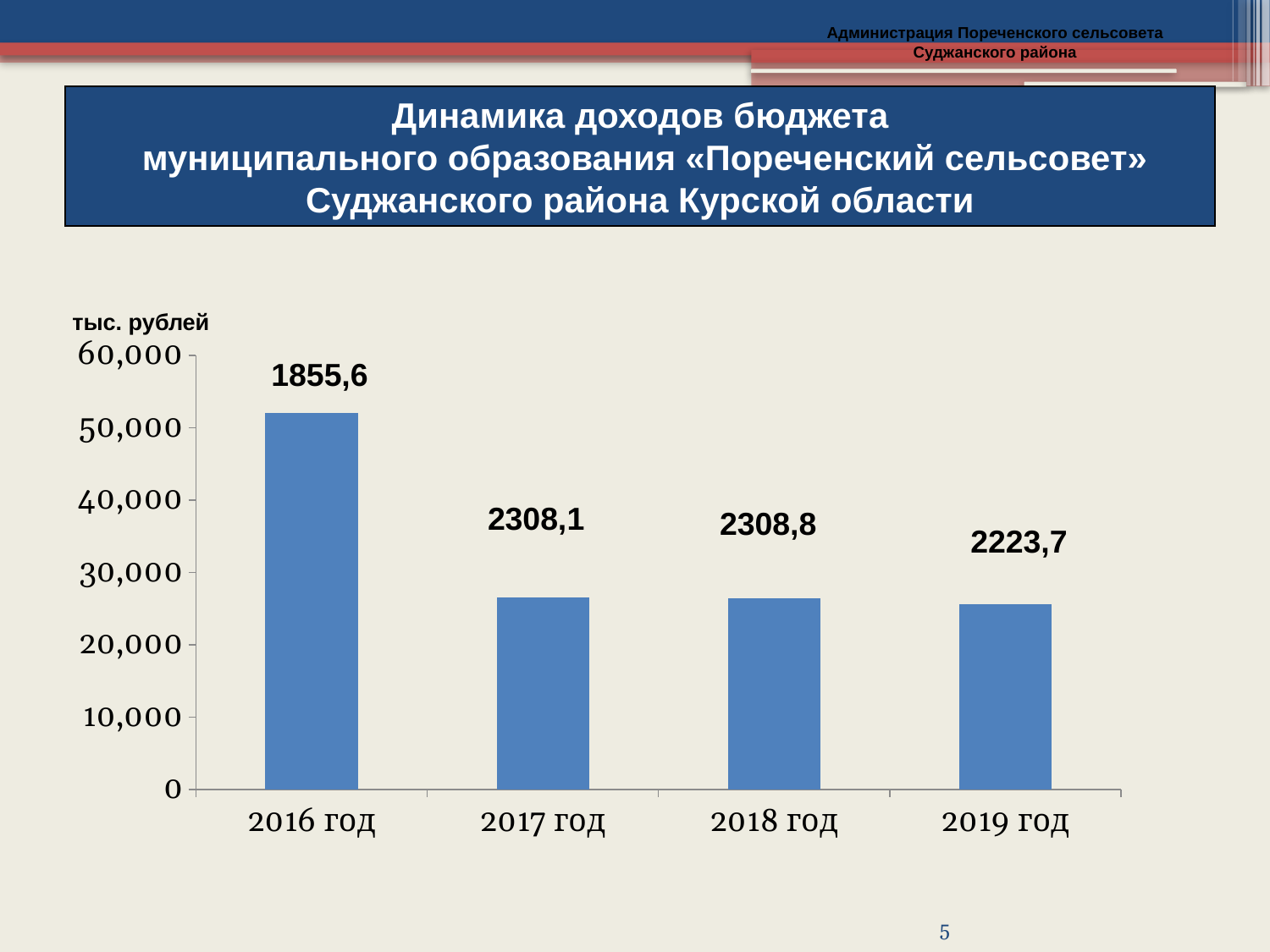

Администрация Пореченского сельсовета Суджанского района
Динамика доходов бюджета
 муниципального образования «Пореченский сельсовет»
Суджанского района Курской области
тыс. рублей

### Chart

| Category | Бюджет Боковского сельского поселения |  |
|---|---|---|
| 2016 год | 52003.8 | None |
| 2017 год | 26493.599999999995 | None |
| 2018 год | 26439.9 | None |
| 2019 год | 25652.1 | None |
1855,6

2308,1
2308,8
2223,7
5